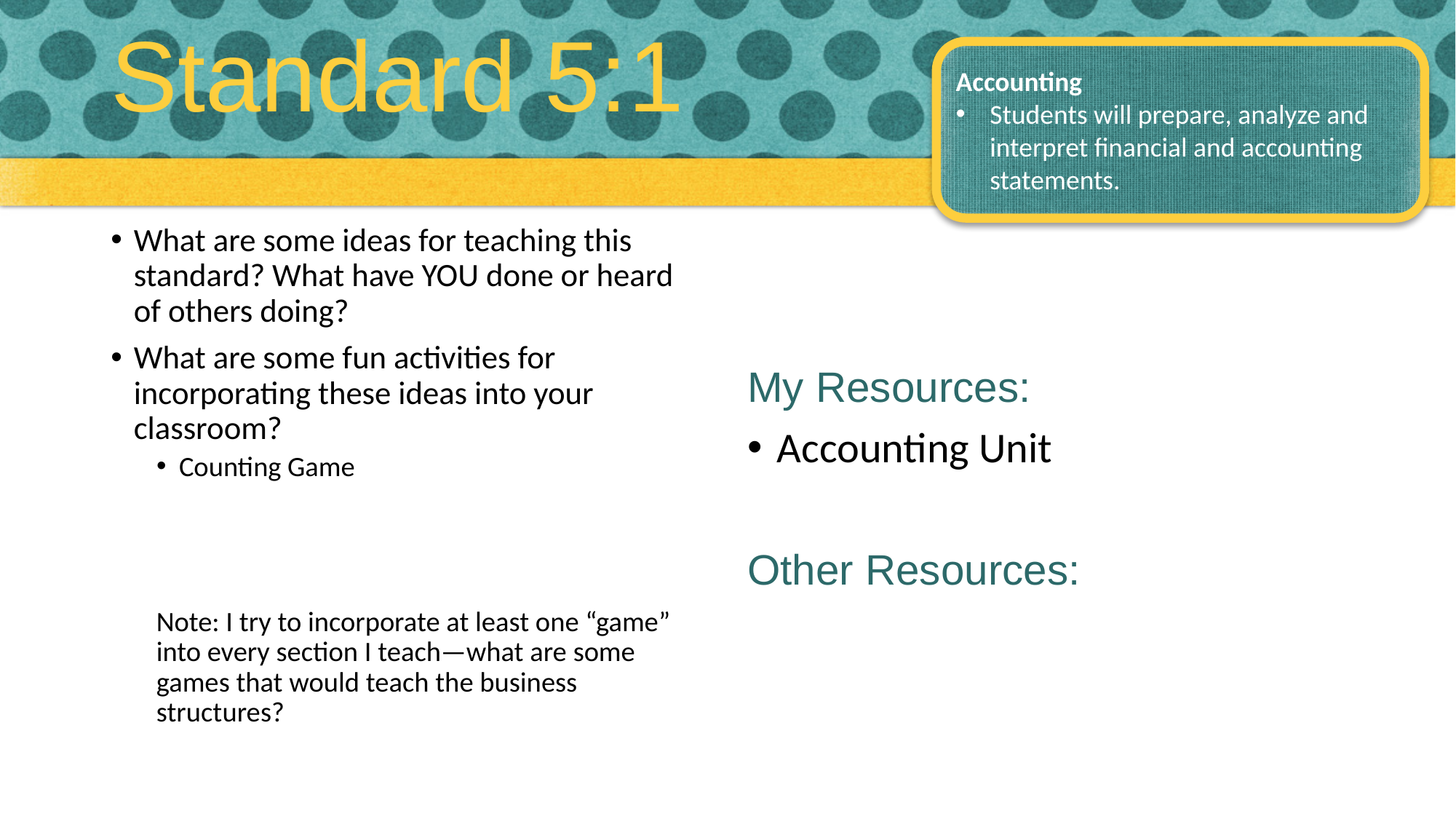

# Standard 5:1
Accounting
Students will prepare, analyze and interpret financial and accounting statements.
What are some ideas for teaching this standard? What have YOU done or heard of others doing?
What are some fun activities for incorporating these ideas into your classroom?
Counting Game

Note: I try to incorporate at least one “game” into every section I teach—what are some games that would teach the business structures?

My Resources:
Accounting Unit

Other Resources: